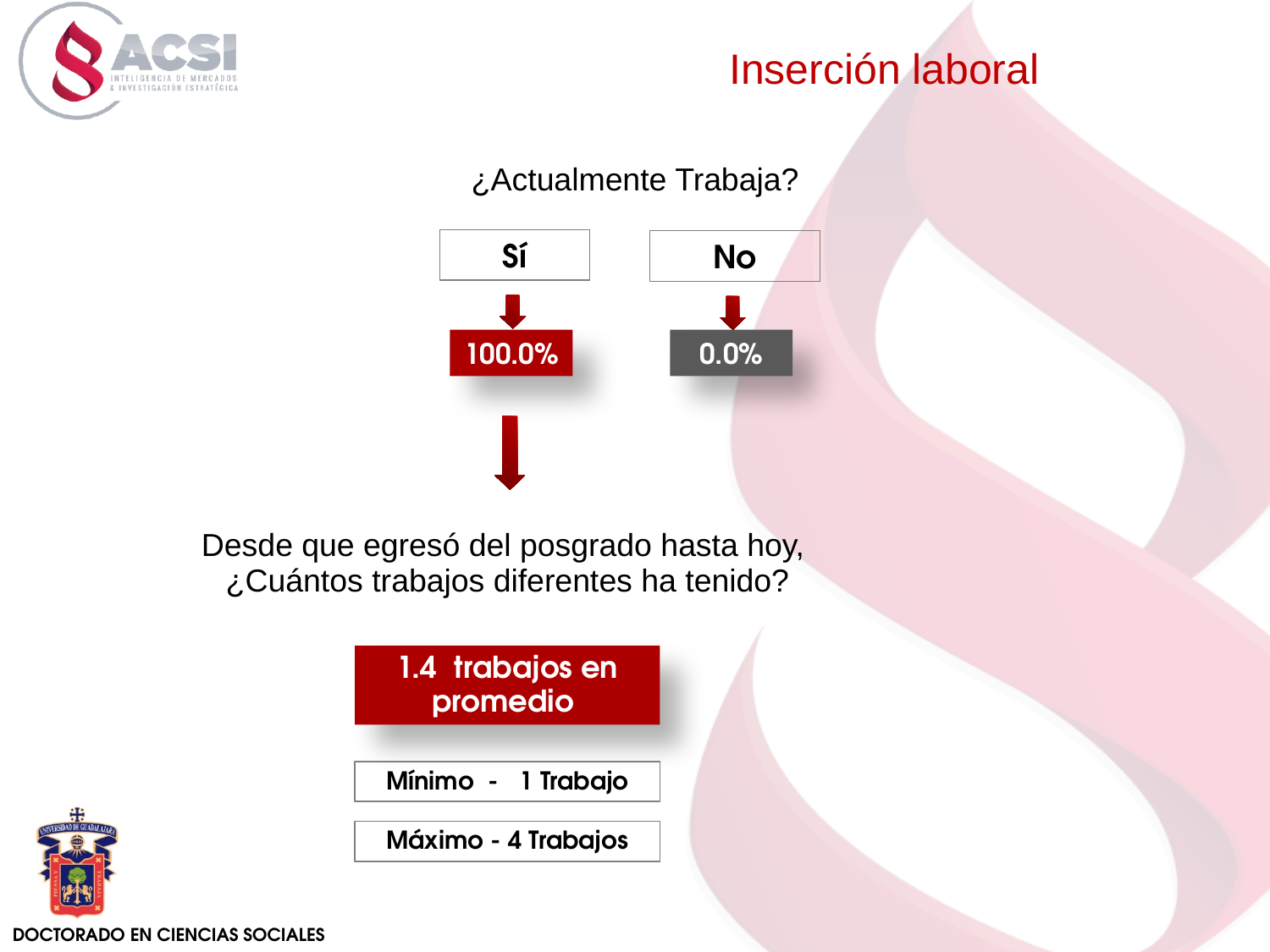

Inserción laboral
¿Actualmente Trabaja?
Sí
No

100.0%
0.0%

Desde que egresó del posgrado hasta hoy,
¿Cuántos trabajos diferentes ha tenido?
1.4  trabajos en promedio
Mínimo  -   1 Trabajo
Máximo - 4 Trabajos